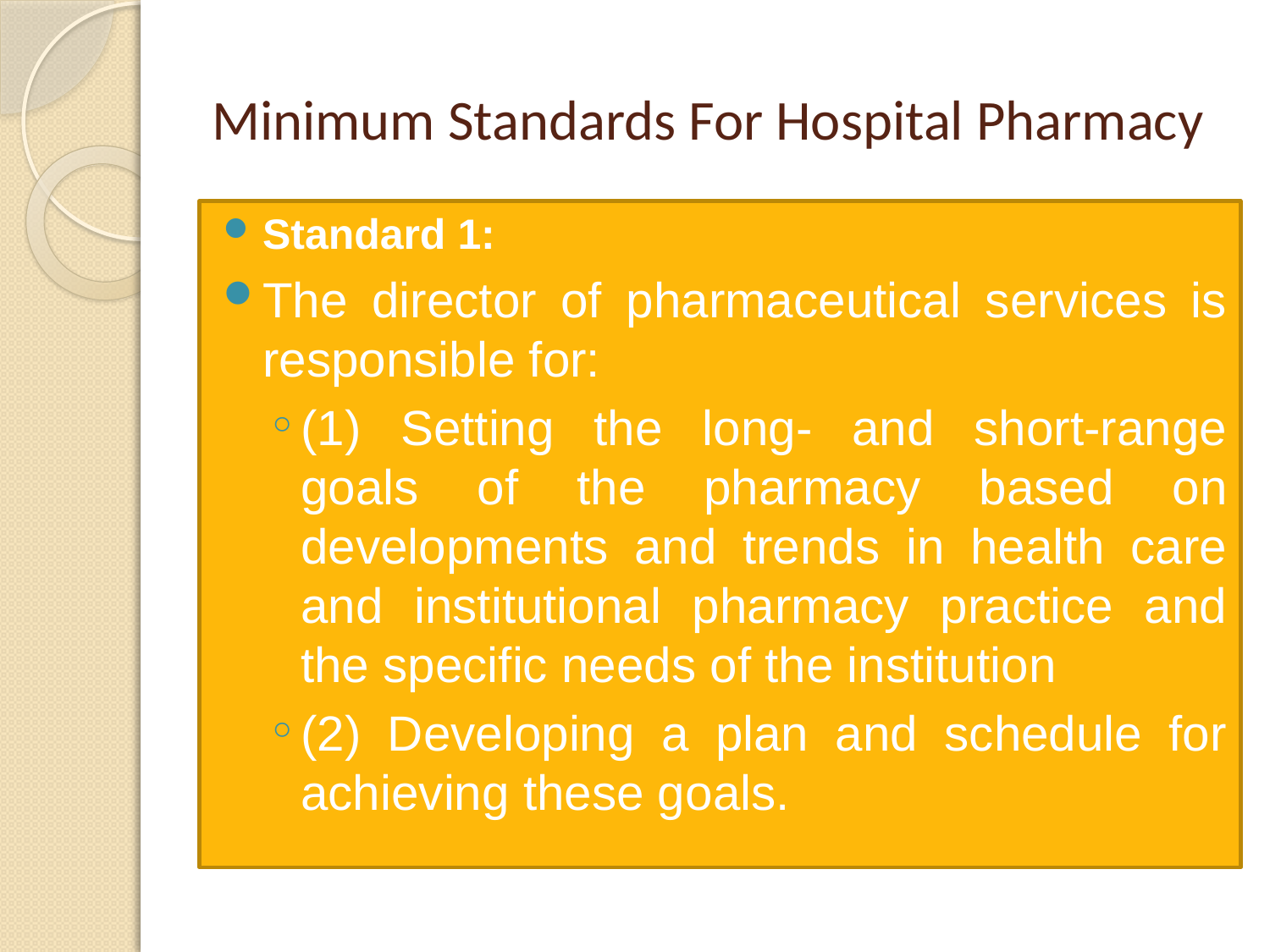

# Minimum Standards For Hospital Pharmacy
Standard 1:
The director of pharmaceutical services is responsible for:
(1) Setting the long- and short-range goals of the pharmacy based on developments and trends in health care and institutional pharmacy practice and the specific needs of the institution
(2) Developing a plan and schedule for achieving these goals.